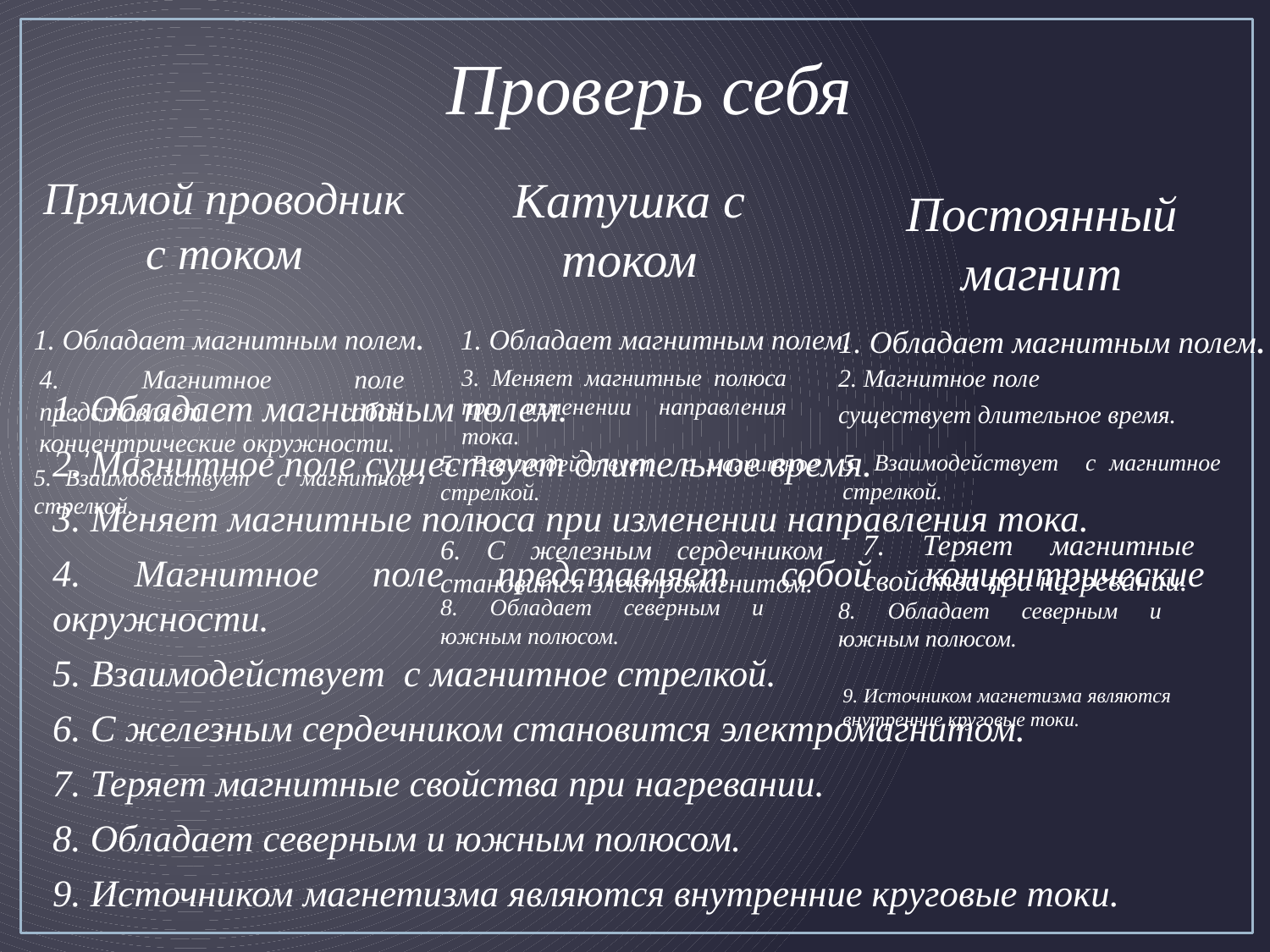

Проверь себя
Прямой проводник с током
Катушка с током
Постоянный магнит
1. Обладает магнитным полем.
1. Обладает магнитным полем.
1. Обладает магнитным полем.
4. Магнитное поле представляет собой концентрические окружности.
3. Меняет магнитные полюса при изменении направления тока.
2. Магнитное поле
существует длительное время.
1. Обладает магнитным полем.
2. Магнитное поле существует длительное время.
3. Меняет магнитные полюса при изменении направления тока.
4. Магнитное поле представляет собой концентрические окружности.
5. Взаимодействует  с магнитное стрелкой.
6. С железным сердечником становится электромагнитом.
7. Теряет магнитные свойства при нагревании.
8. Обладает северным и южным полюсом.
9. Источником магнетизма являются внутренние круговые токи.
5. Взаимодействует  с магнитное стрелкой.
5. Взаимодействует  с магнитное стрелкой.
5. Взаимодействует  с магнитное стрелкой.
7. Теряет магнитные свойства при нагревании.
6. С железным сердечником становится электромагнитом.
8. Обладает северным и южным полюсом.
8. Обладает северным и южным полюсом.
9. Источником магнетизма являются внутренние круговые токи.